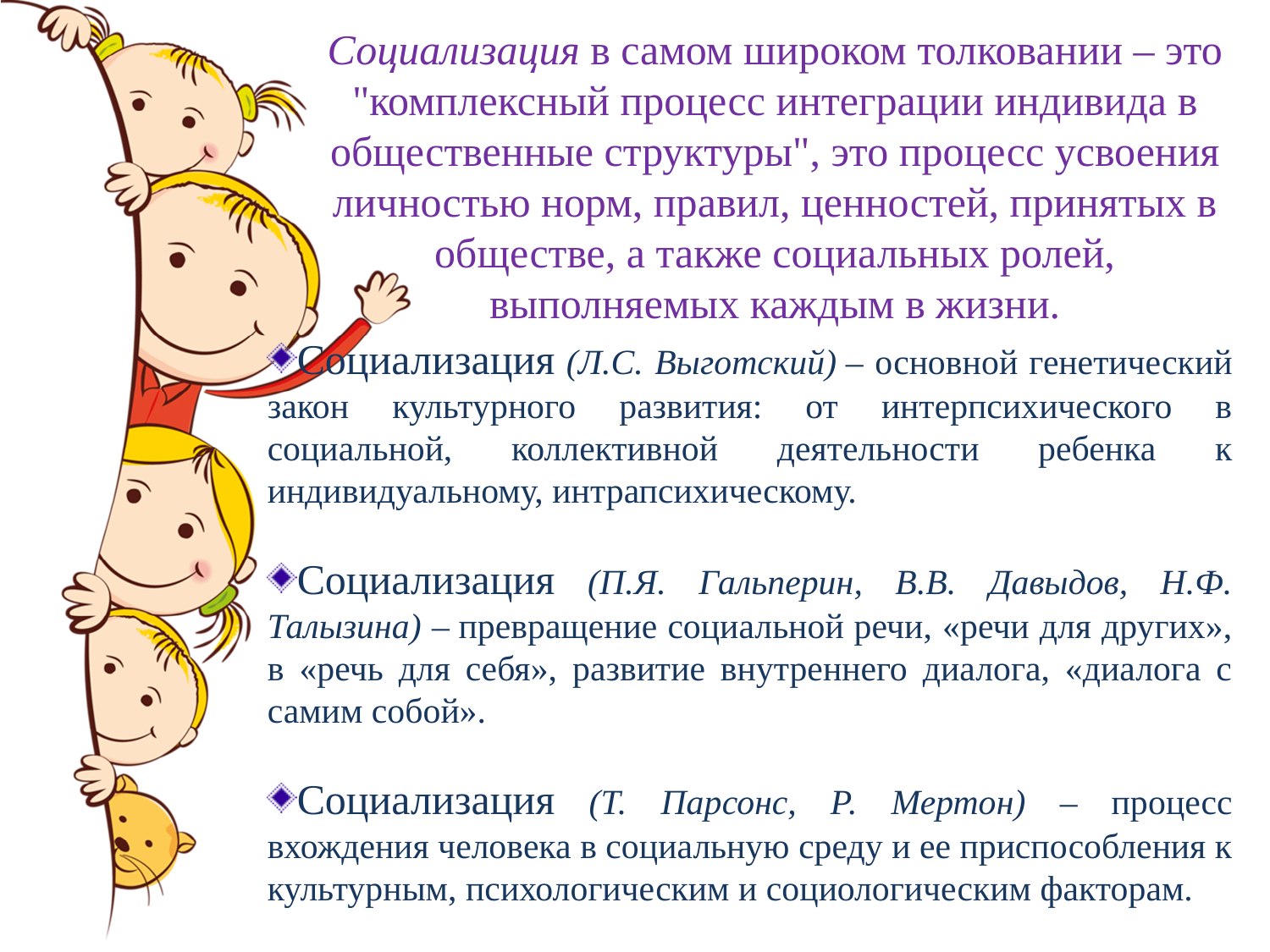

Социализация в самом широком толковании – это "комплексный процесс интеграции индивида в общественные структуры", это процесс усвоения личностью норм, правил, ценностей, принятых в обществе, а также социальных ролей, выполняемых каждым в жизни.
Социализация (Л.С. Выготский) – основной генетический закон культурного развития: от интерпсихического в социальной, коллективной деятельности ребенка к индивидуальному, интрапсихическому.

Социализация (П.Я. Гальперин, В.В. Давыдов, Н.Ф. Талызина) – превращение социальной речи, «речи для других», в «речь для себя», развитие внутреннего диалога, «диалога с самим собой».

Социализация (Т. Парсонс, Р. Мертон) – процесс вхождения человека в социальную среду и ее приспособления к культурным, психологическим и социологическим факторам.